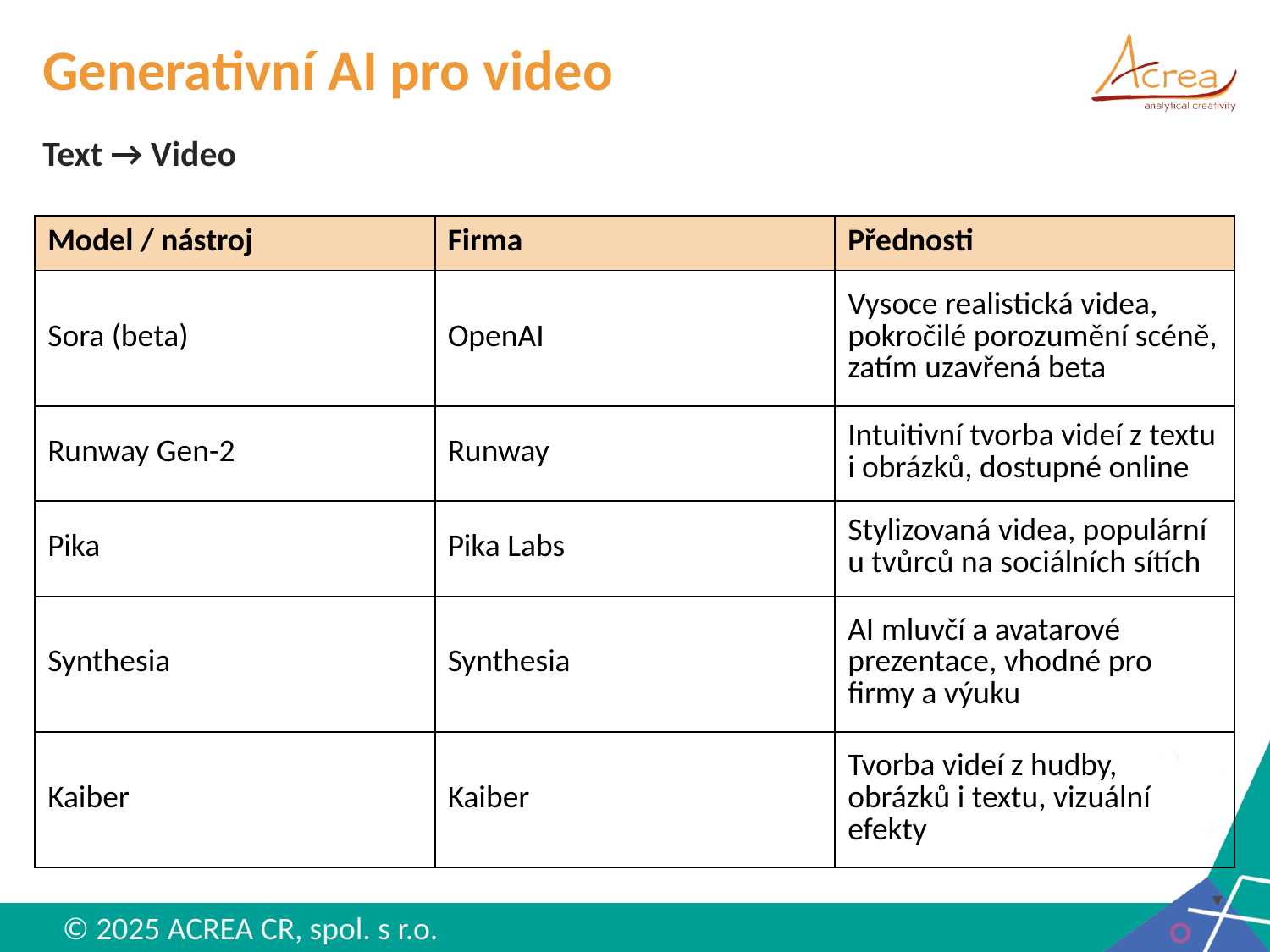

# Generativní AI pro video
Text → Video

| Model / nástroj | Firma | Přednosti |
| --- | --- | --- |
| Sora (beta) | OpenAI | Vysoce realistická videa, pokročilé porozumění scéně, zatím uzavřená beta |
| Runway Gen-2 | Runway | Intuitivní tvorba videí z textu i obrázků, dostupné online |
| Pika | Pika Labs | Stylizovaná videa, populární u tvůrců na sociálních sítích |
| Synthesia | Synthesia | AI mluvčí a avatarové prezentace, vhodné pro firmy a výuku |
| Kaiber | Kaiber | Tvorba videí z hudby, obrázků i textu, vizuální efekty |